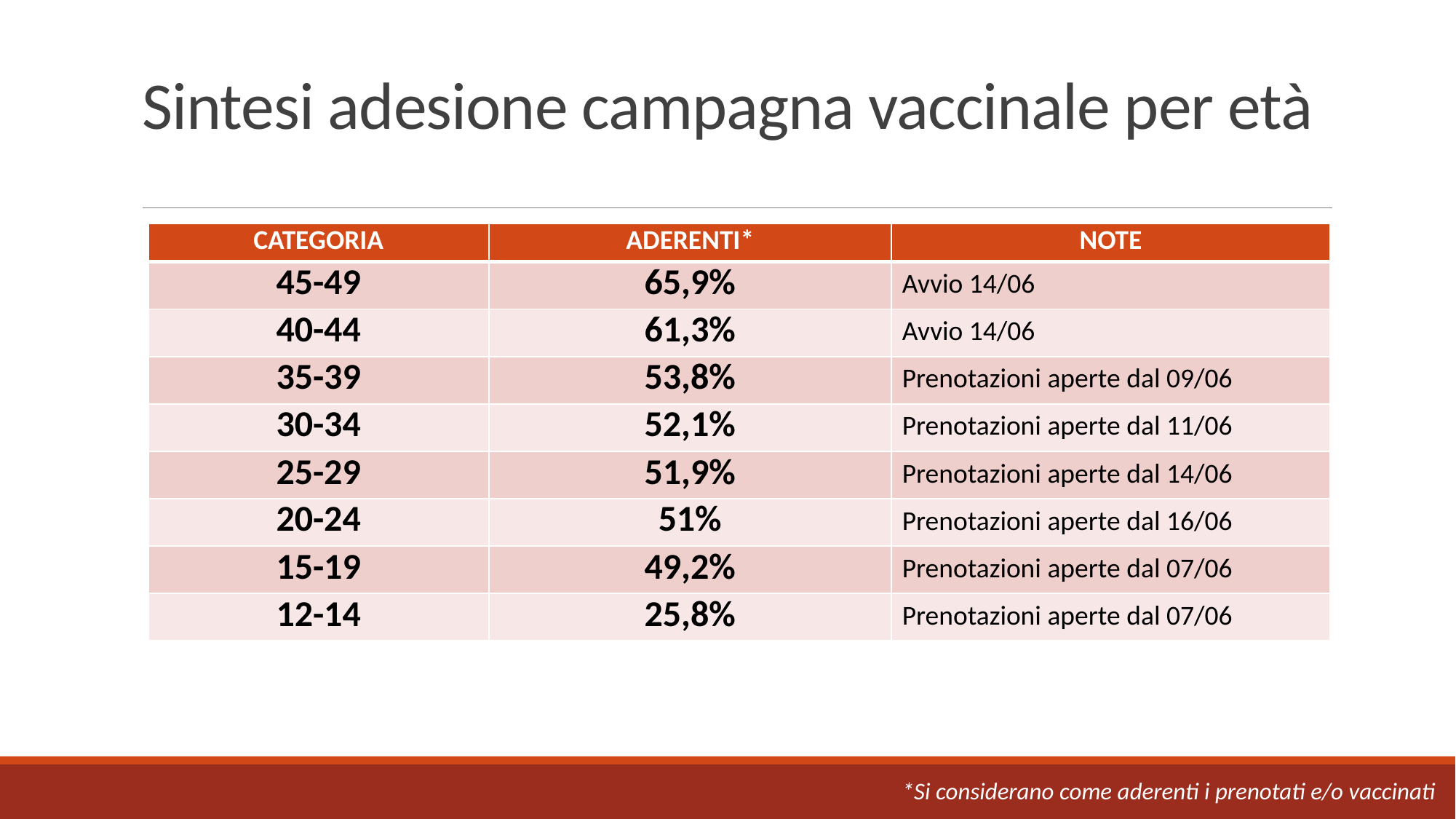

# Sintesi adesione campagna vaccinale per età
| CATEGORIA | ADERENTI\* | NOTE |
| --- | --- | --- |
| 45-49 | 65,9% | Avvio 14/06 |
| 40-44 | 61,3% | Avvio 14/06 |
| 35-39 | 53,8% | Prenotazioni aperte dal 09/06 |
| 30-34 | 52,1% | Prenotazioni aperte dal 11/06 |
| 25-29 | 51,9% | Prenotazioni aperte dal 14/06 |
| 20-24 | 51% | Prenotazioni aperte dal 16/06 |
| 15-19 | 49,2% | Prenotazioni aperte dal 07/06 |
| 12-14 | 25,8% | Prenotazioni aperte dal 07/06 |

*Si considerano come aderenti i prenotati e/o vaccinati